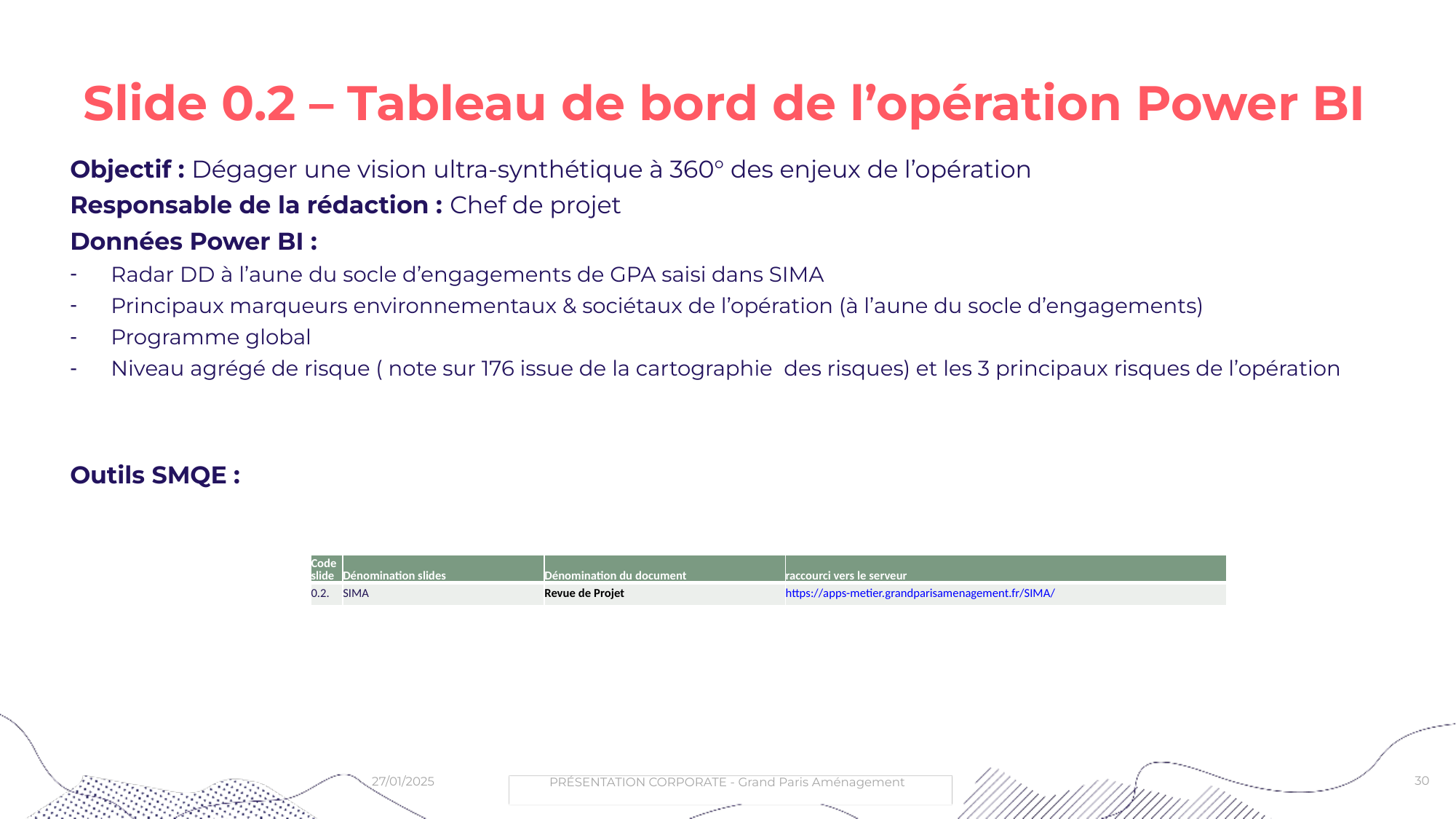

# Slide 0.2 – Tableau de bord de l’opération Power BI
Objectif : Dégager une vision ultra-synthétique à 360° des enjeux de l’opération
Responsable de la rédaction : Chef de projet
Données Power BI :
Radar DD à l’aune du socle d’engagements de GPA saisi dans SIMA
Principaux marqueurs environnementaux & sociétaux de l’opération (à l’aune du socle d’engagements)
Programme global
Niveau agrégé de risque ( note sur 176 issue de la cartographie  des risques) et les 3 principaux risques de l’opération

Outils SMQE :
| Code slide | Dénomination slides | Dénomination du document | raccourci vers le serveur |
| --- | --- | --- | --- |
| 0.2. | SIMA | Revue de Projet | https://apps-metier.grandparisamenagement.fr/SIMA/ |
27/01/2025
30
PRÉSENTATION CORPORATE - Grand Paris Aménagement